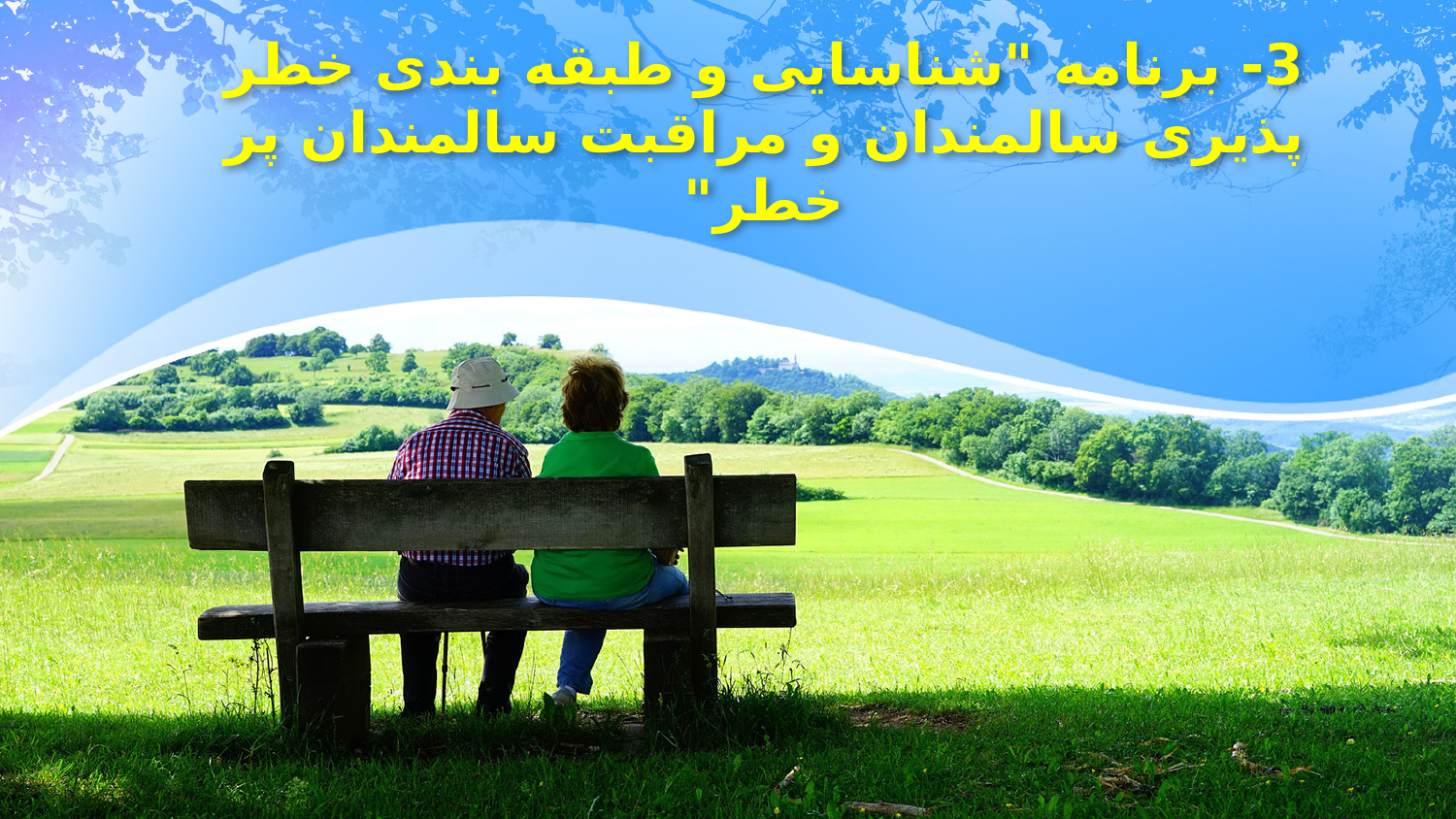

# 3- برنامه "شناسایی و طبقه بندی خطر پذیری سالمندان و مراقبت سالمندان پر خطر"